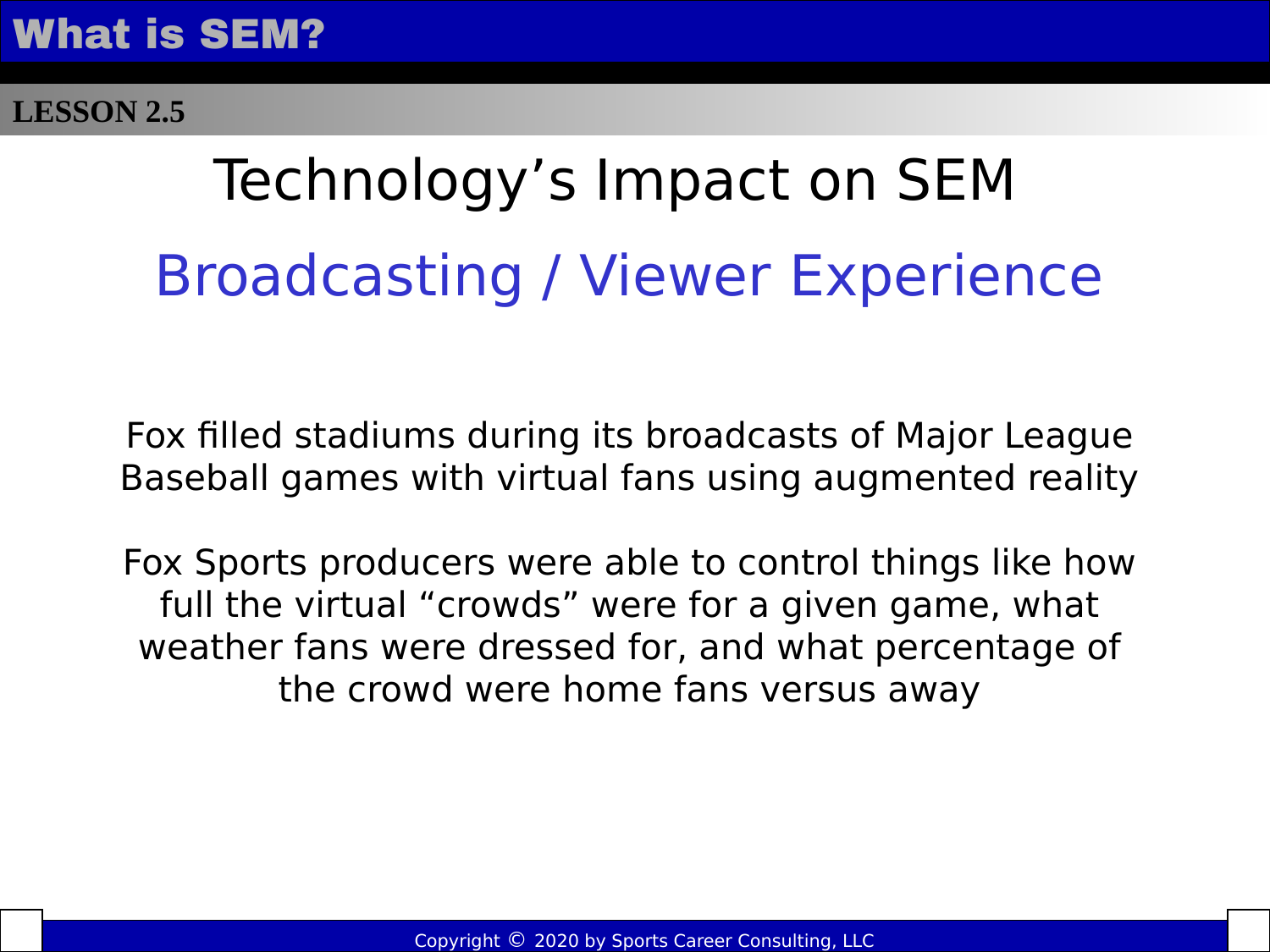

What is SEM?
LESSON 2.5
Technology’s Impact on SEM
Broadcasting / Viewer Experience
Fox filled stadiums during its broadcasts of Major League Baseball games with virtual fans using augmented reality

Fox Sports producers were able to control things like how full the virtual “crowds” were for a given game, what weather fans were dressed for, and what percentage of the crowd were home fans versus away
Copyright © 2020 by Sports Career Consulting, LLC